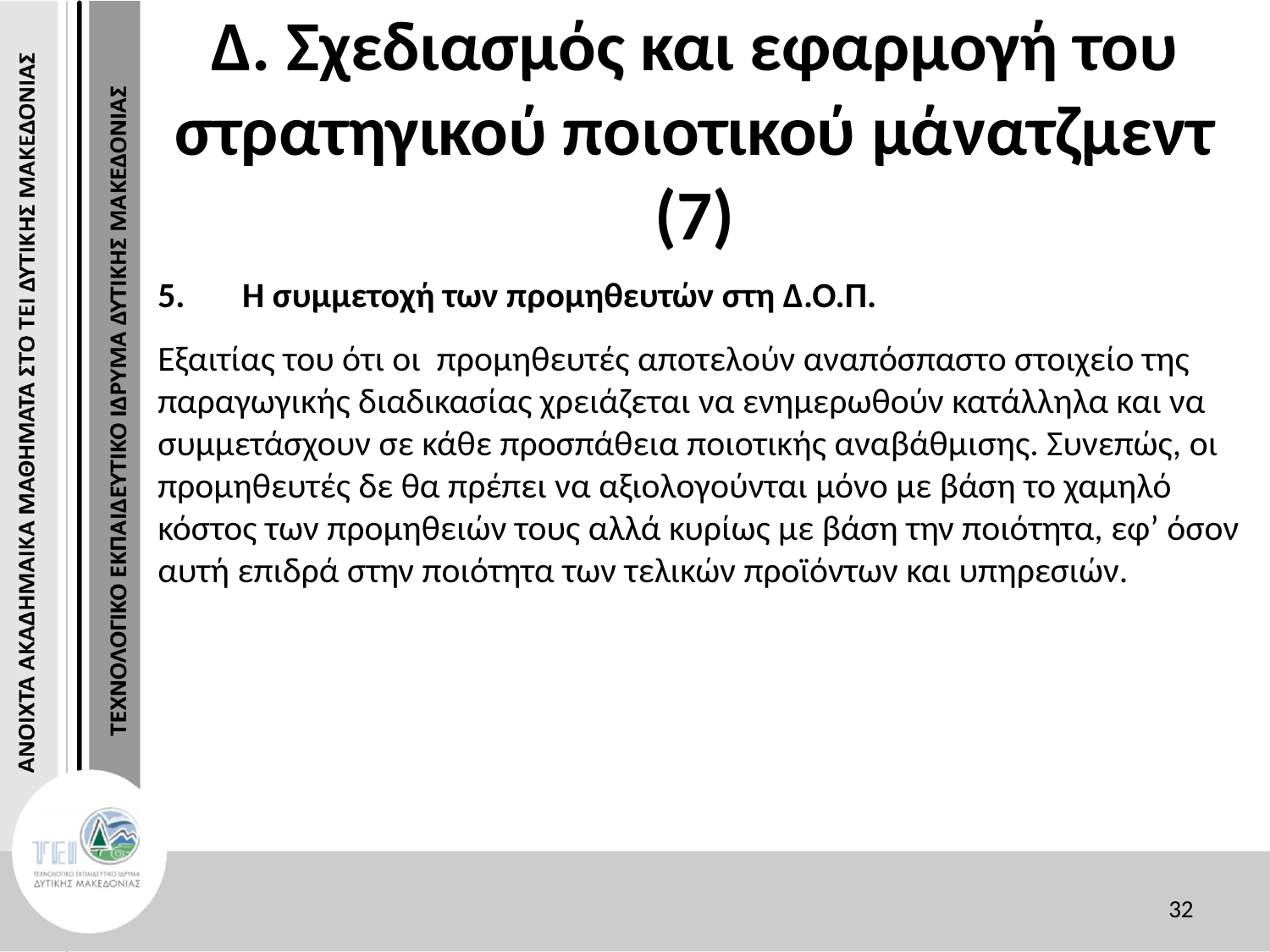

# Δ. Σχεδιασμός και εφαρμογή του στρατηγικού ποιοτικού μάνατζμεντ (7)
Η συμμετοχή των προμηθευτών στη Δ.Ο.Π.
Εξαιτίας του ότι οι  προμηθευτές αποτελούν αναπόσπαστο στοιχείο της παραγωγικής διαδικασίας χρειάζεται να ενημερωθούν κατάλληλα και να συμμετάσχουν σε κάθε προσπάθεια ποιοτικής αναβάθμισης. Συνεπώς, οι προμηθευτές δε θα πρέπει να αξιολογούνται μόνο με βάση το χαμηλό κόστος των προμηθειών τους αλλά κυρίως με βάση την ποιότητα, εφ’ όσον αυτή επιδρά στην ποιότητα των τελικών προϊόντων και υπηρεσιών.
32